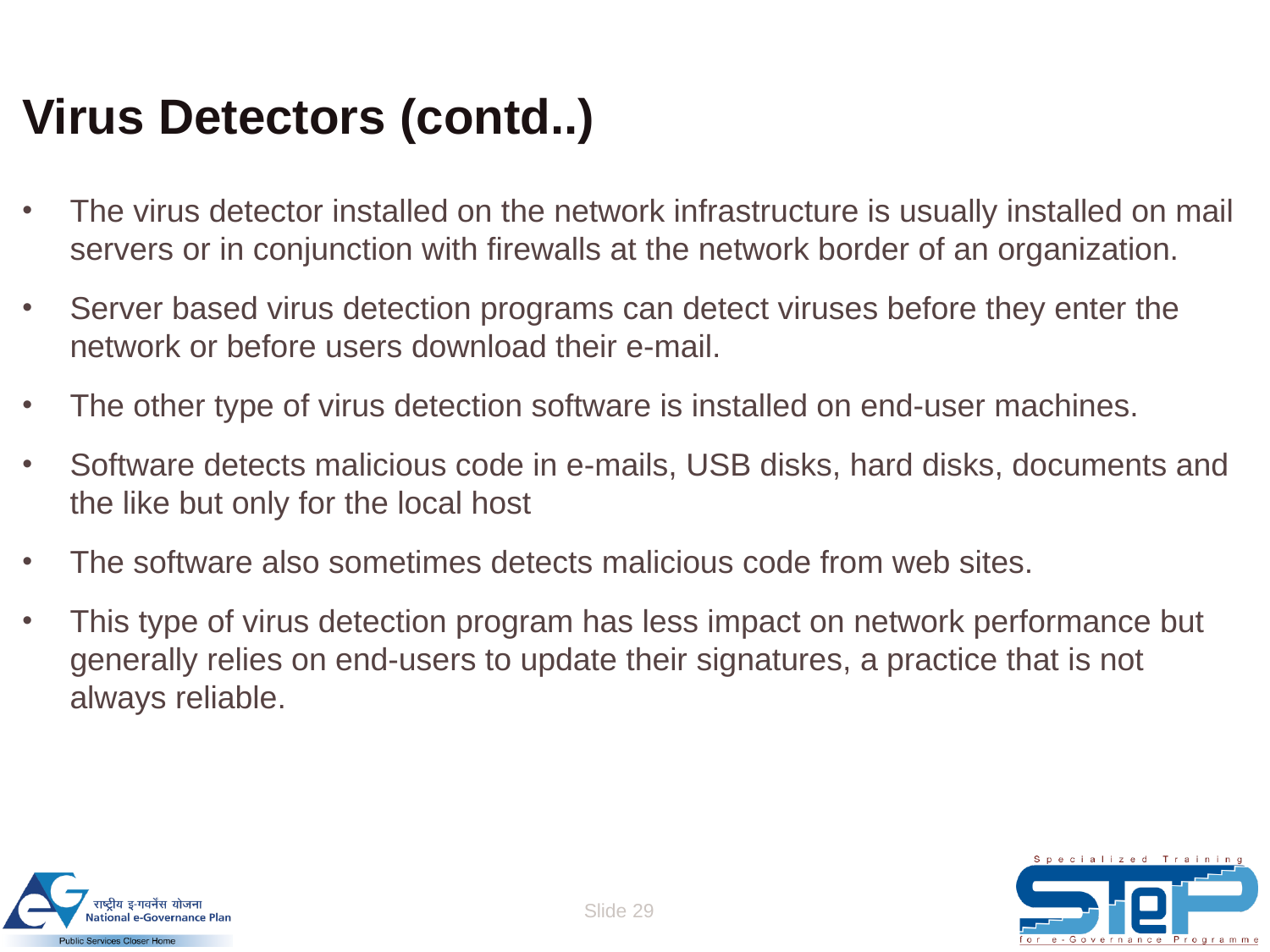

# Virus Detectors (contd..)
The virus detector installed on the network infrastructure is usually installed on mail servers or in conjunction with firewalls at the network border of an organization.
Server based virus detection programs can detect viruses before they enter the network or before users download their e-mail.
The other type of virus detection software is installed on end-user machines.
Software detects malicious code in e-mails, USB disks, hard disks, documents and the like but only for the local host
The software also sometimes detects malicious code from web sites.
This type of virus detection program has less impact on network performance but generally relies on end-users to update their signatures, a practice that is not always reliable.